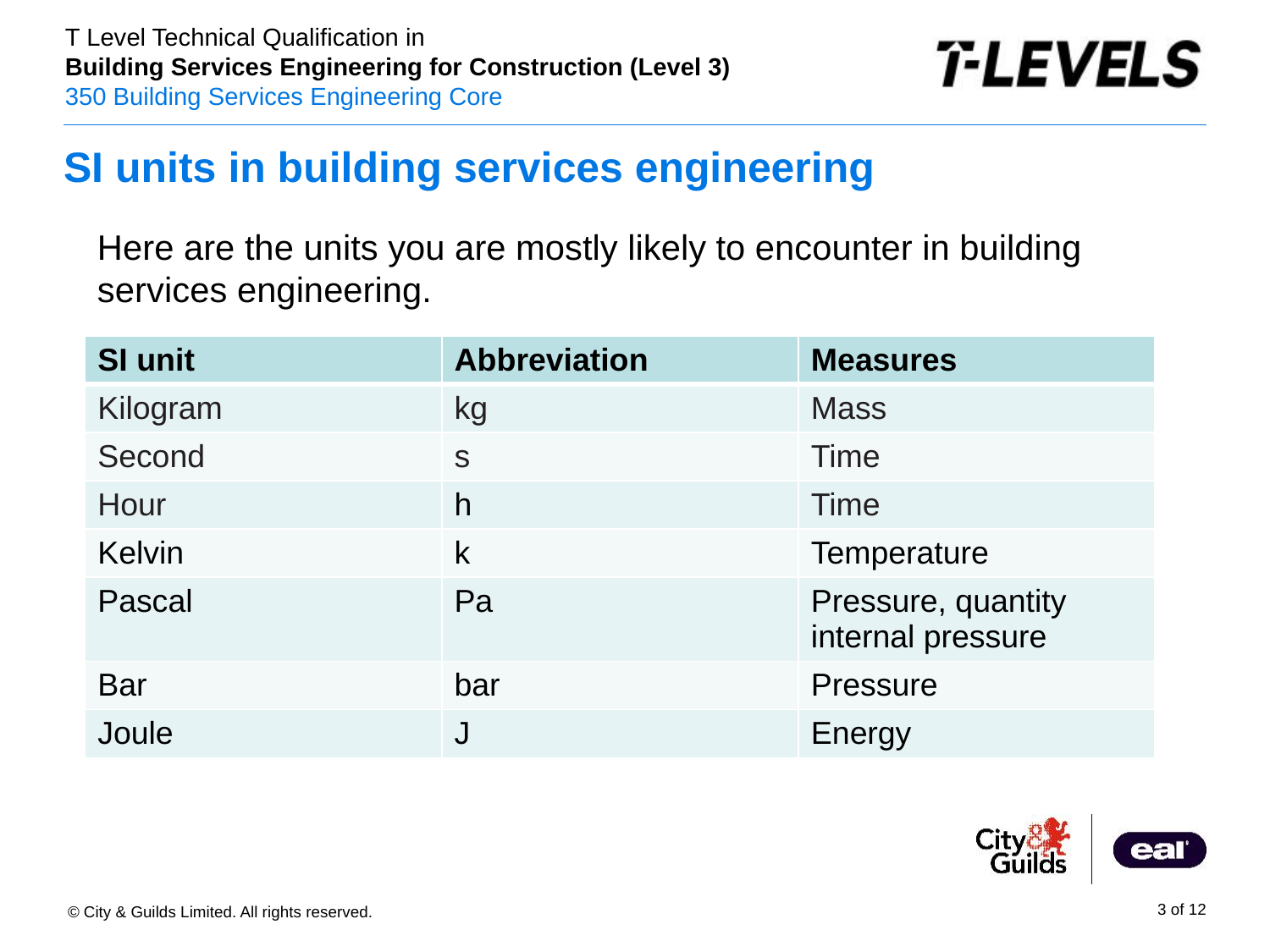

# SI units in building services engineering
Here are the units you are mostly likely to encounter in building services engineering.
| SI unit | Abbreviation | Measures |
| --- | --- | --- |
| Kilogram | kg | Mass |
| Second | s | Time |
| Hour | h | Time |
| Kelvin | k | Temperature |
| Pascal | Pa | Pressure, quantity internal pressure |
| Bar | bar | Pressure |
| Joule | J | Energy |